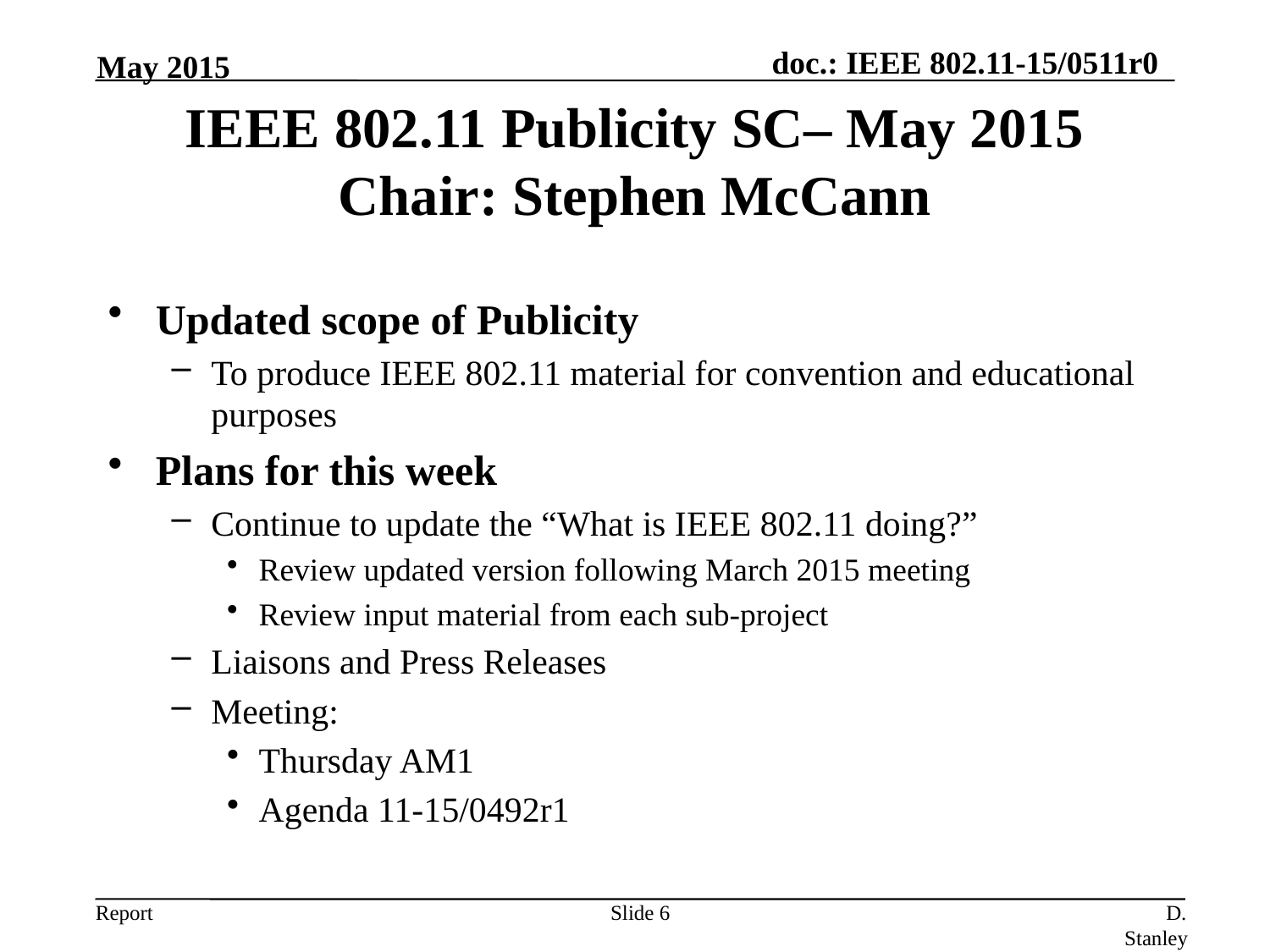

May 2015
IEEE 802.11 Publicity SC– May 2015
Chair: Stephen McCann
Updated scope of Publicity
To produce IEEE 802.11 material for convention and educational purposes
Plans for this week
Continue to update the “What is IEEE 802.11 doing?”
Review updated version following March 2015 meeting
Review input material from each sub-project
Liaisons and Press Releases
Meeting:
Thursday AM1
Agenda 11-15/0492r1
Slide 6
D. Stanley, Aruba Networks